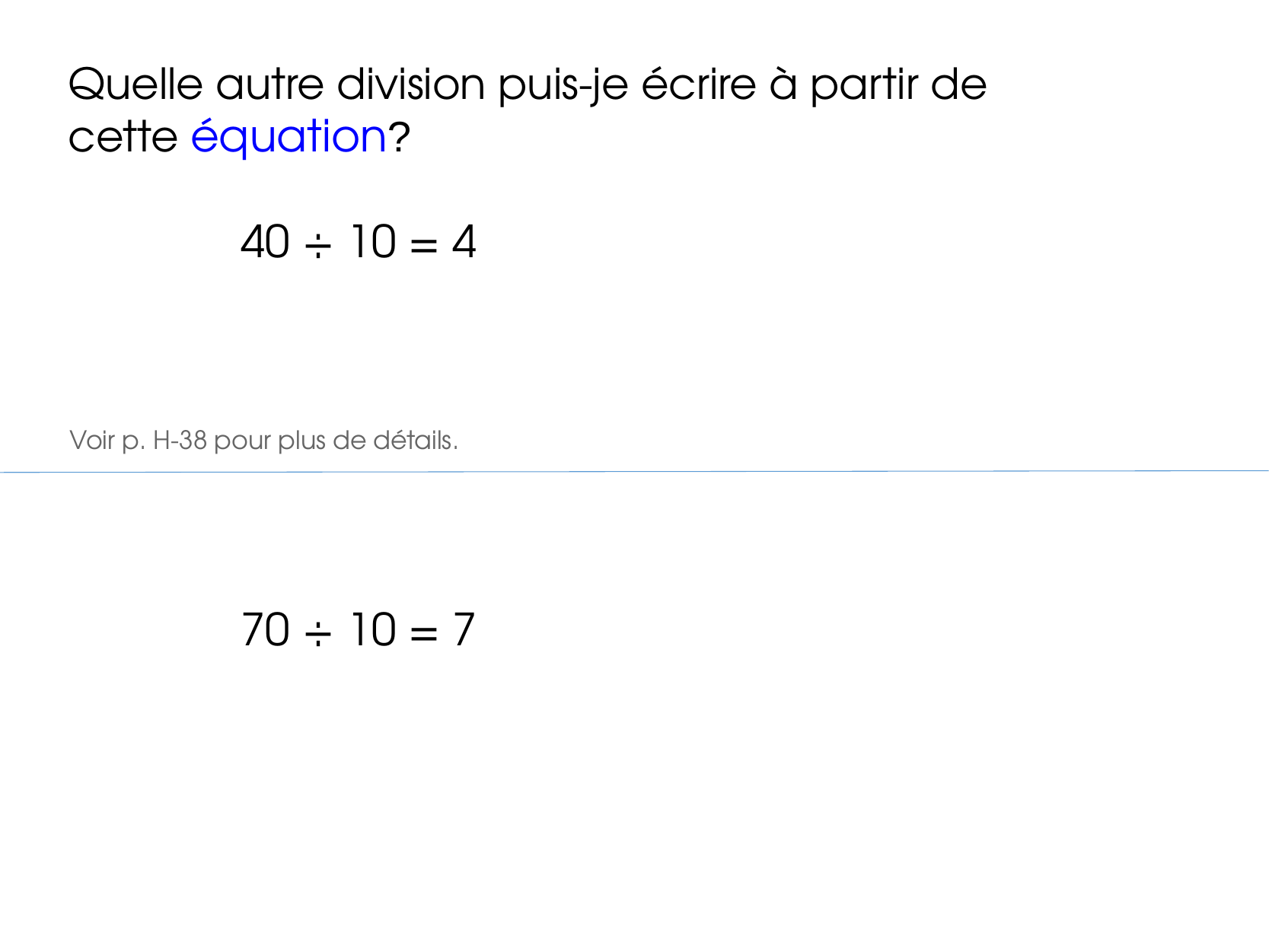

Quelle autre division puis-je écrire à partir de cette équation?
40 ÷ 10 = 4
Voir p. H-38 pour plus de détails.
70 ÷ 10 = 7